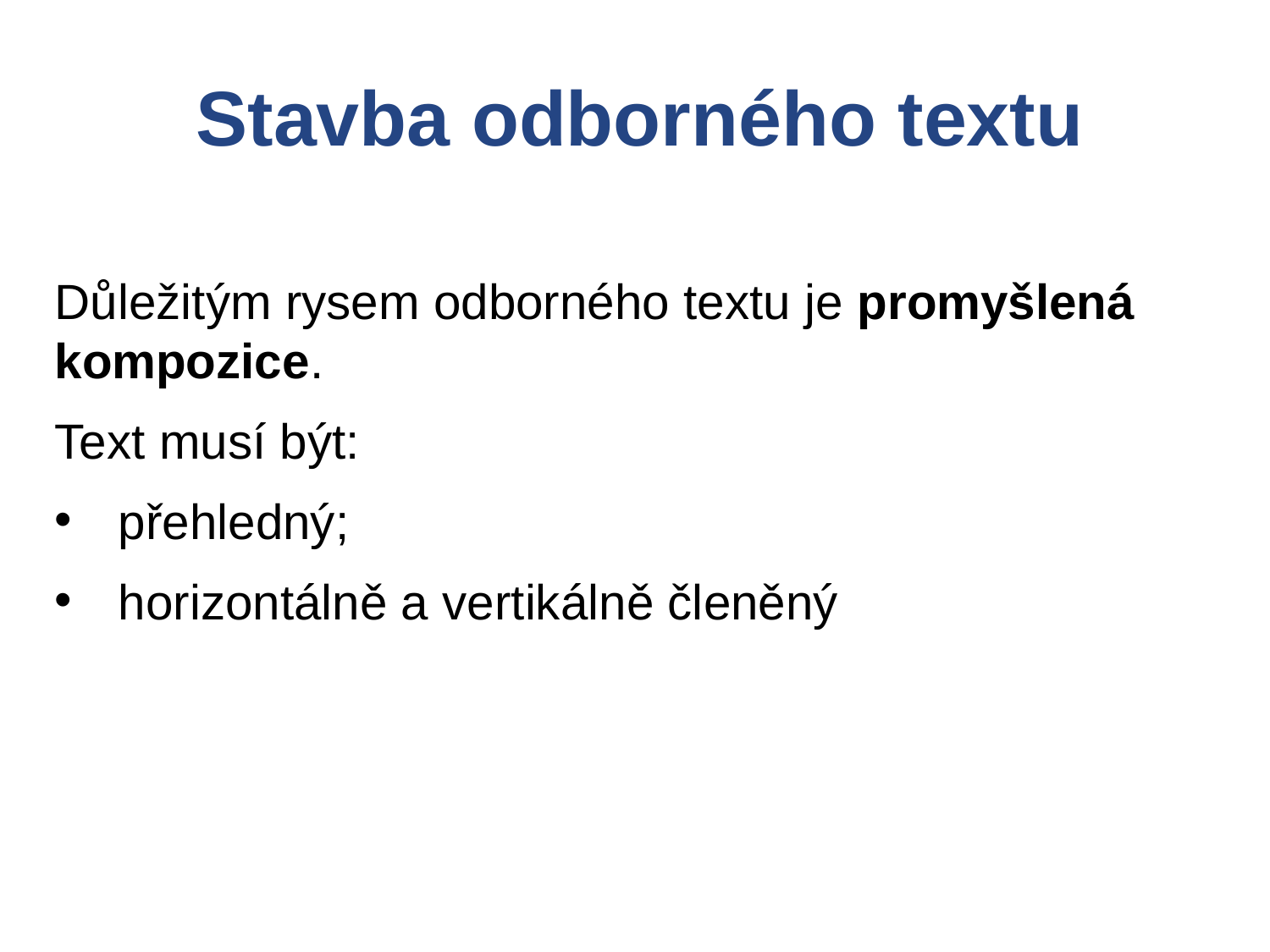

Stavba odborného textu
Důležitým rysem odborného textu je promyšlená kompozice.
Text musí být:
přehledný;
horizontálně a vertikálně členěný